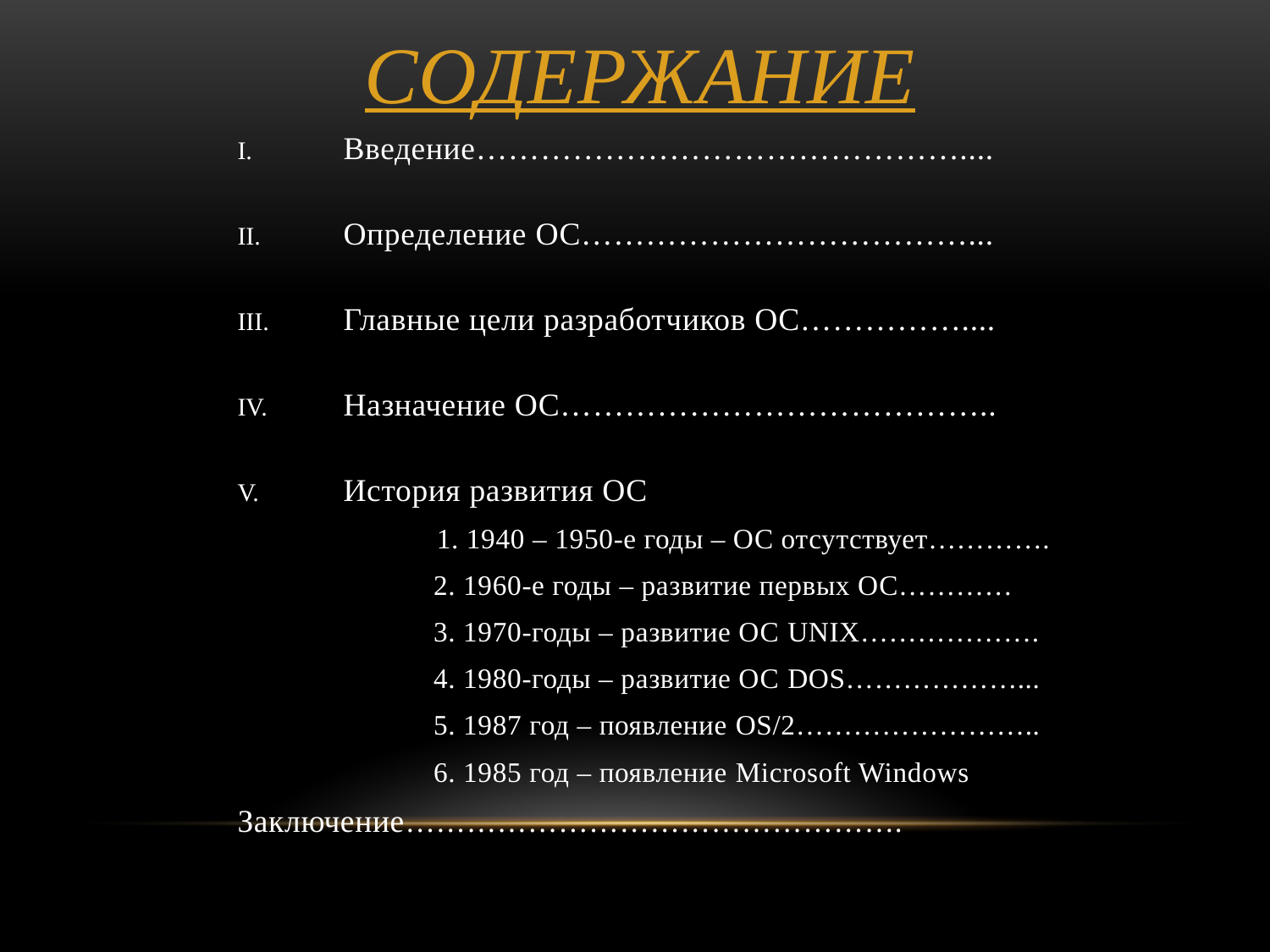

# содержание
Введение………………………………………....
Определение ОС………………………………...
Главные цели разработчиков ОС……………....
Назначение ОС…………………………………..
История развития ОС
                            1. 1940 – 1950-е годы – ОС отсутствует………….
                          2. 1960-е годы – развитие первых ОС…………
                          3. 1970-годы – развитие ОС UNIX……………….
                          4. 1980-годы – развитие ОС DOS………………...
                          5. 1987 год – появление OS/2……………………..
                          6. 1985 год – появление Microsoft Windows
Заключение………………………………………….